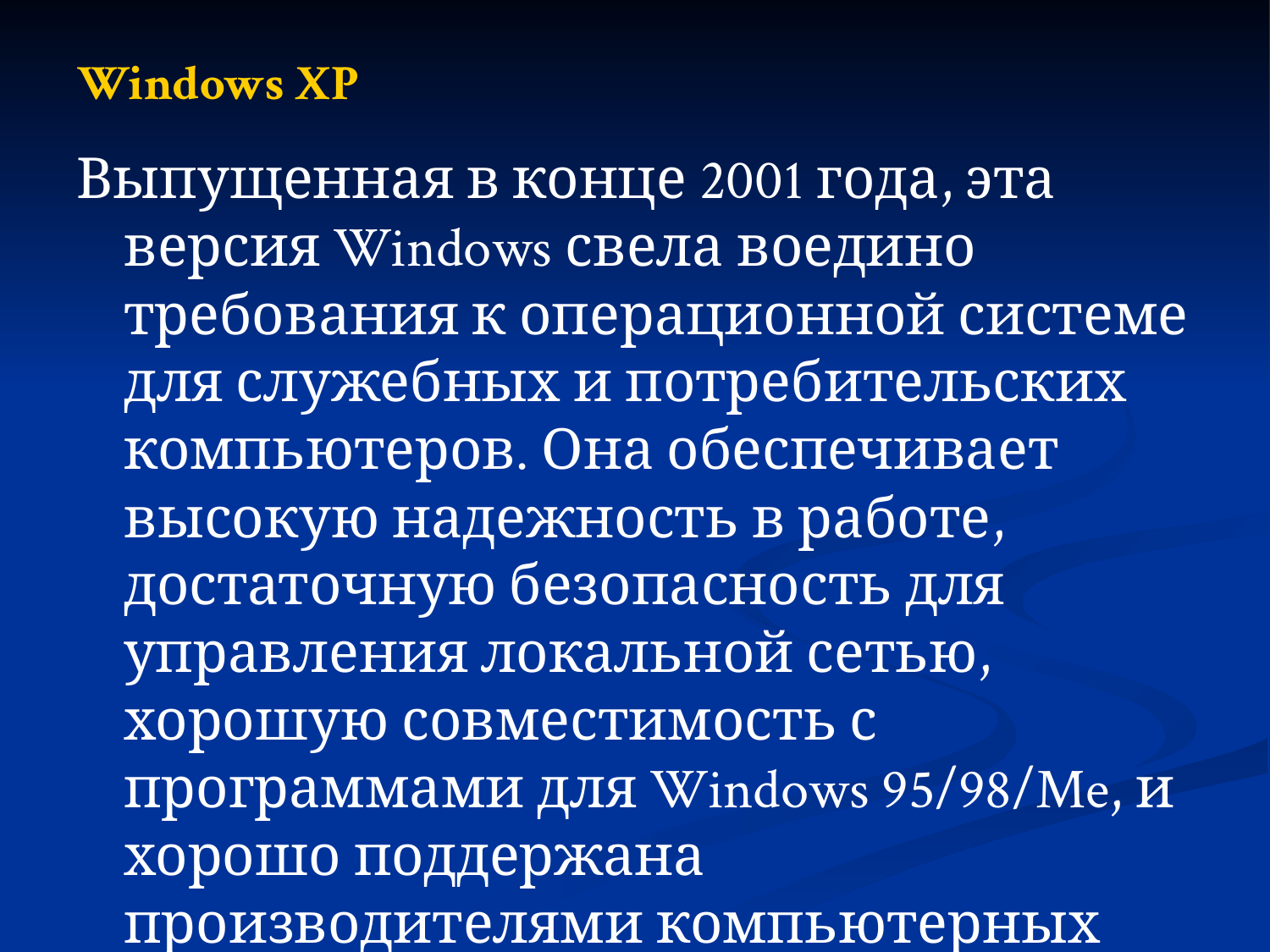

# Windows XP
Выпущенная в конце 2001 года, эта версия Windows свела воедино требования к операционной системе для служебных и потребительских компьютеров. Она обеспечивает высокую надежность в работе, достаточную безопасность для управления локальной сетью, хорошую совместимость с программами для Windows 95/98/Me, и хорошо поддержана производителями компьютерных устройств.